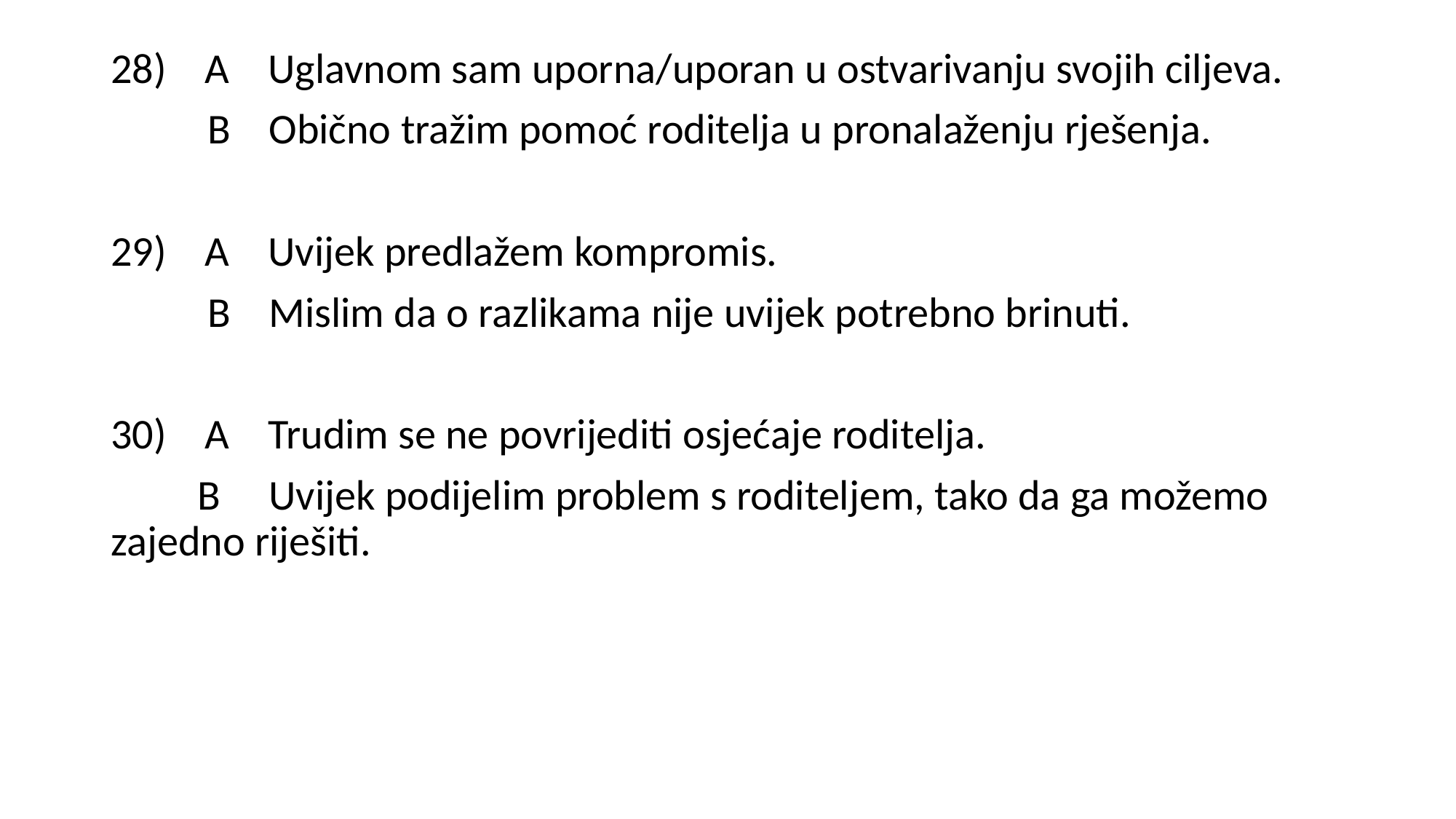

28)    A    Uglavnom sam uporna/uporan u ostvarivanju svojih ciljeva.
          B    Obično tražim pomoć roditelja u pronalaženju rješenja.

29)    A    Uvijek predlažem kompromis.
          B    Mislim da o razlikama nije uvijek potrebno brinuti.

30)    A    Trudim se ne povrijediti osjećaje roditelja.
         B     Uvijek podijelim problem s roditeljem, tako da ga možemo zajedno riješiti.